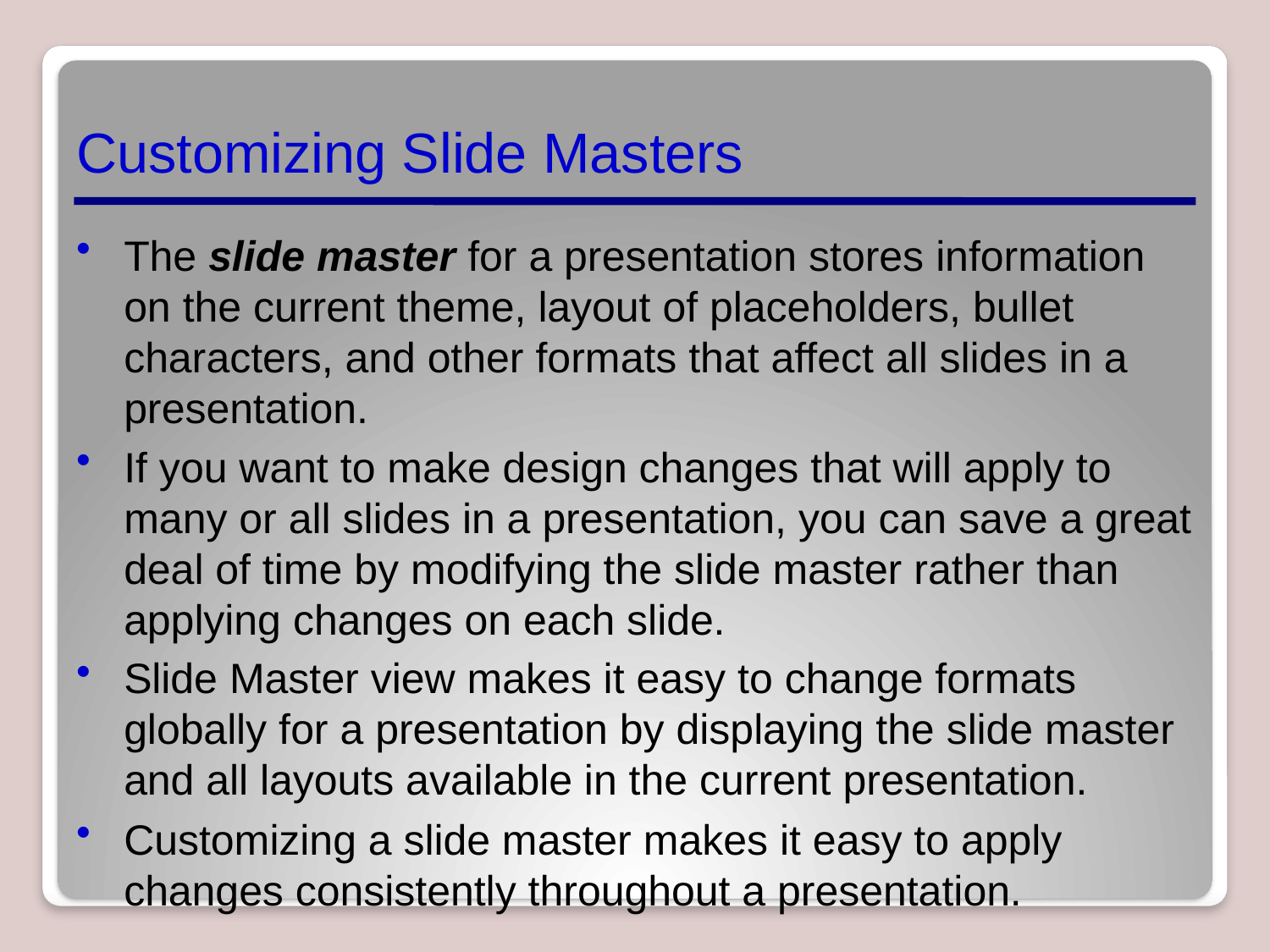

# Customizing Slide Masters
The slide master for a presentation stores information on the current theme, layout of placeholders, bullet characters, and other formats that affect all slides in a presentation.
If you want to make design changes that will apply to many or all slides in a presentation, you can save a great deal of time by modifying the slide master rather than applying changes on each slide.
Slide Master view makes it easy to change formats globally for a presentation by displaying the slide master and all layouts available in the current presentation.
Customizing a slide master makes it easy to apply changes consistently throughout a presentation.